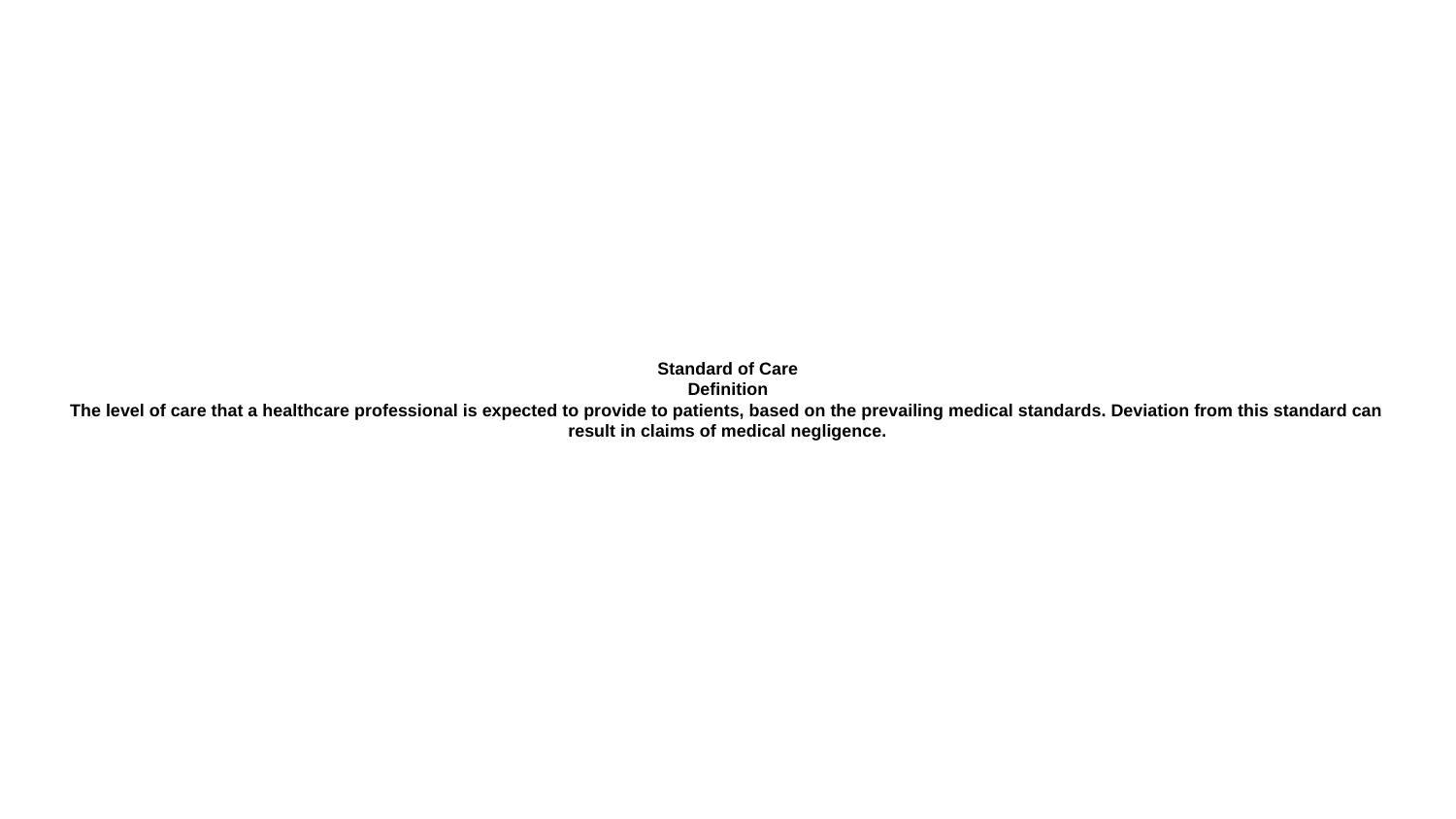

# Standard of Care Definition The level of care that a healthcare professional is expected to provide to patients, based on the prevailing medical standards. Deviation from this standard can result in claims of medical negligence.